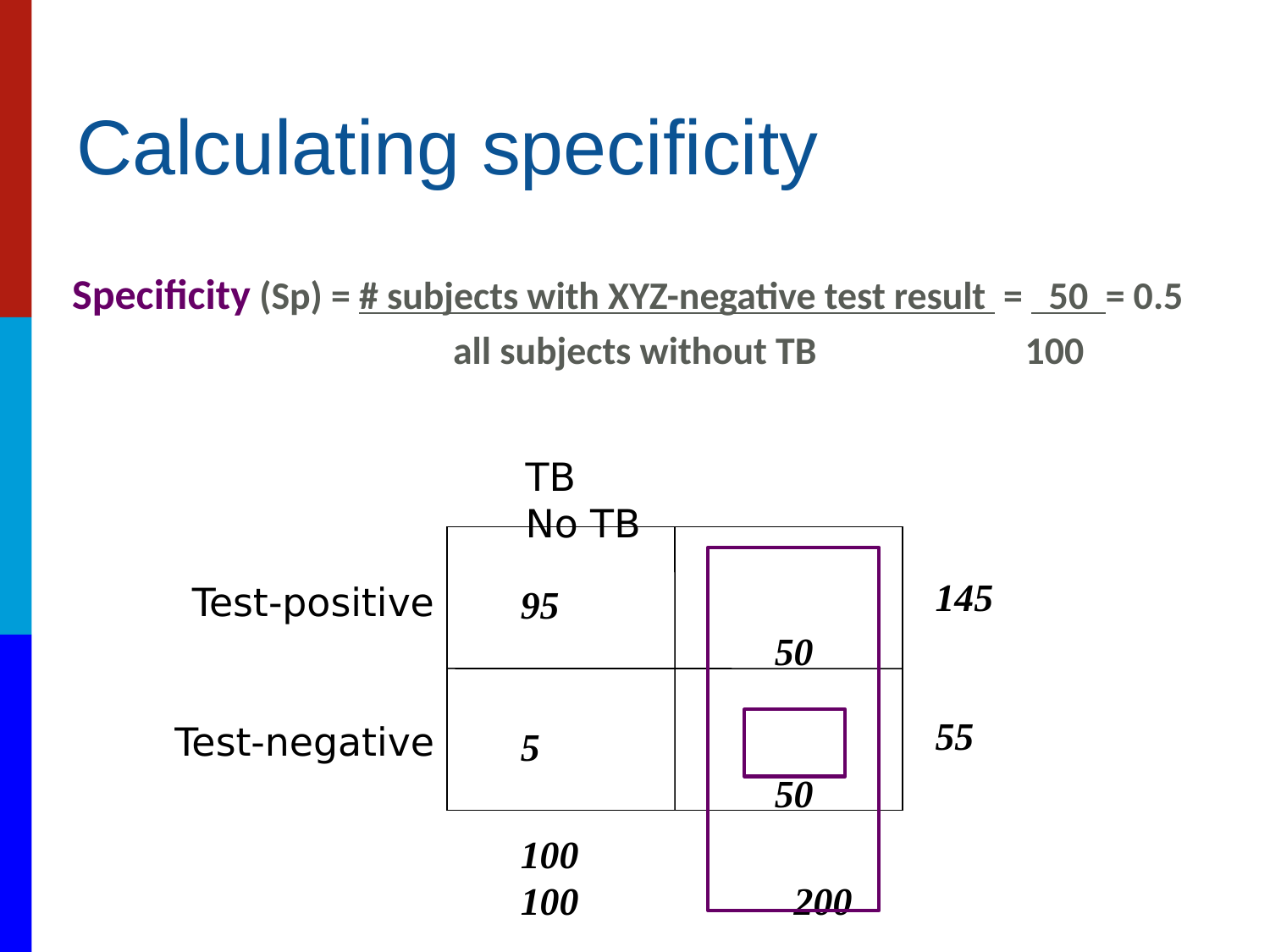

# Calculating specificity

Specificity (Sp) = # subjects with XYZ-negative test result  =   50  = 0.5
		   	all subjects without TB	                      100

TB			  No TB

145

55
Test-positive

Test-negative
95				50

5				50
100				100		  200